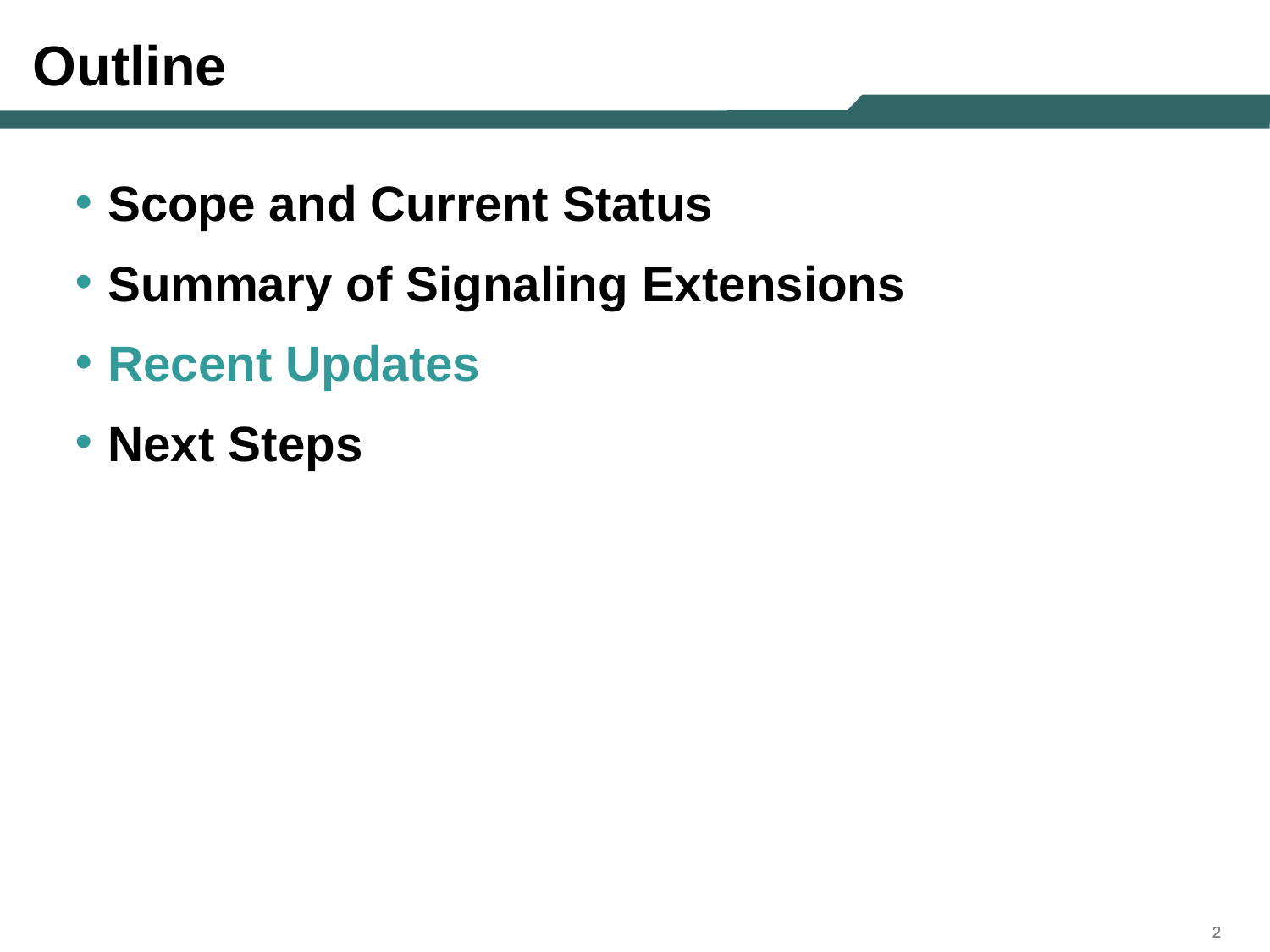

# Outline
Scope and Current Status
Summary of Signaling Extensions
Recent Updates
Next Steps